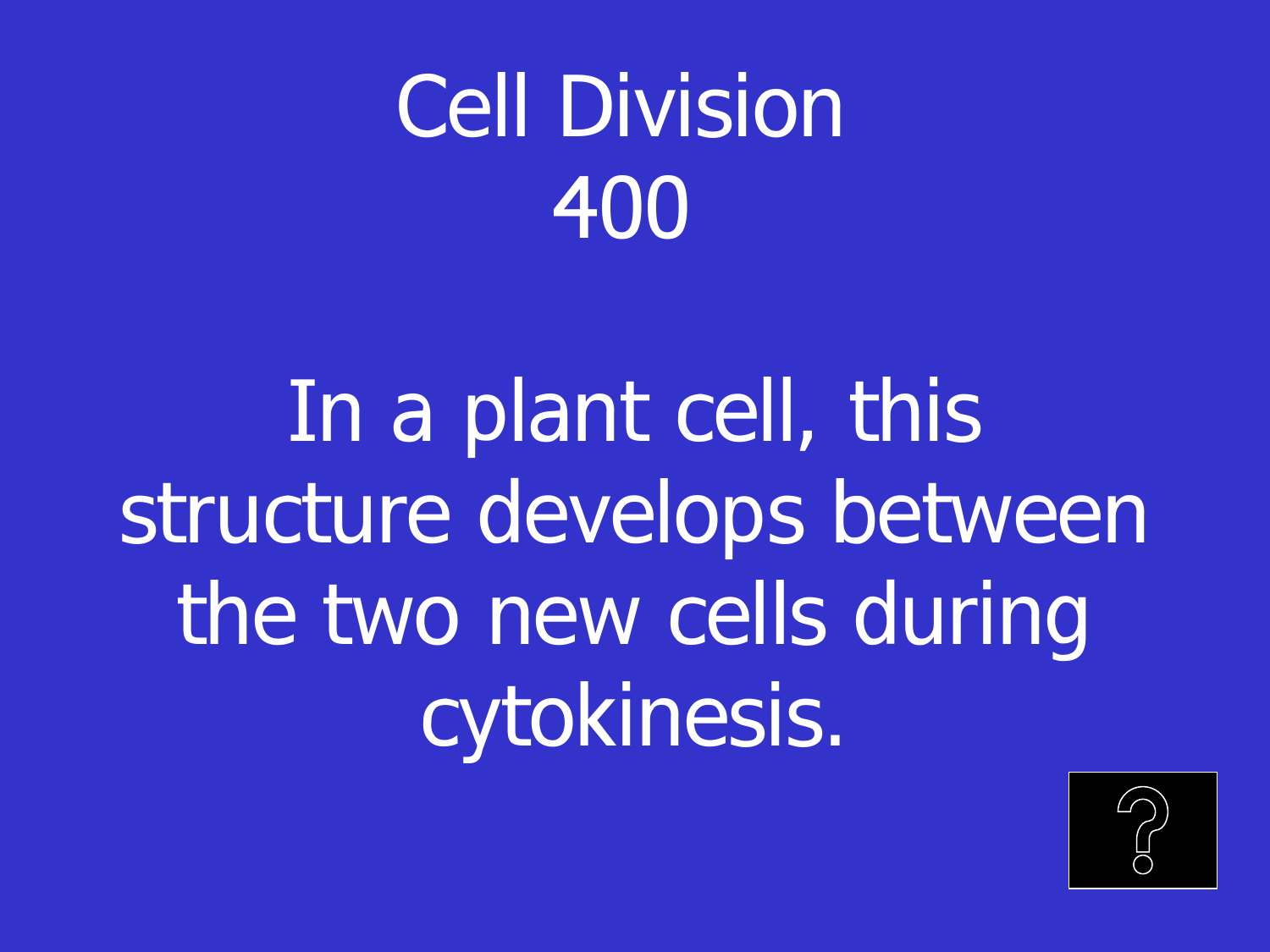

# Cell Division 400 In a plant cell, this structure develops between the two new cells during cytokinesis.